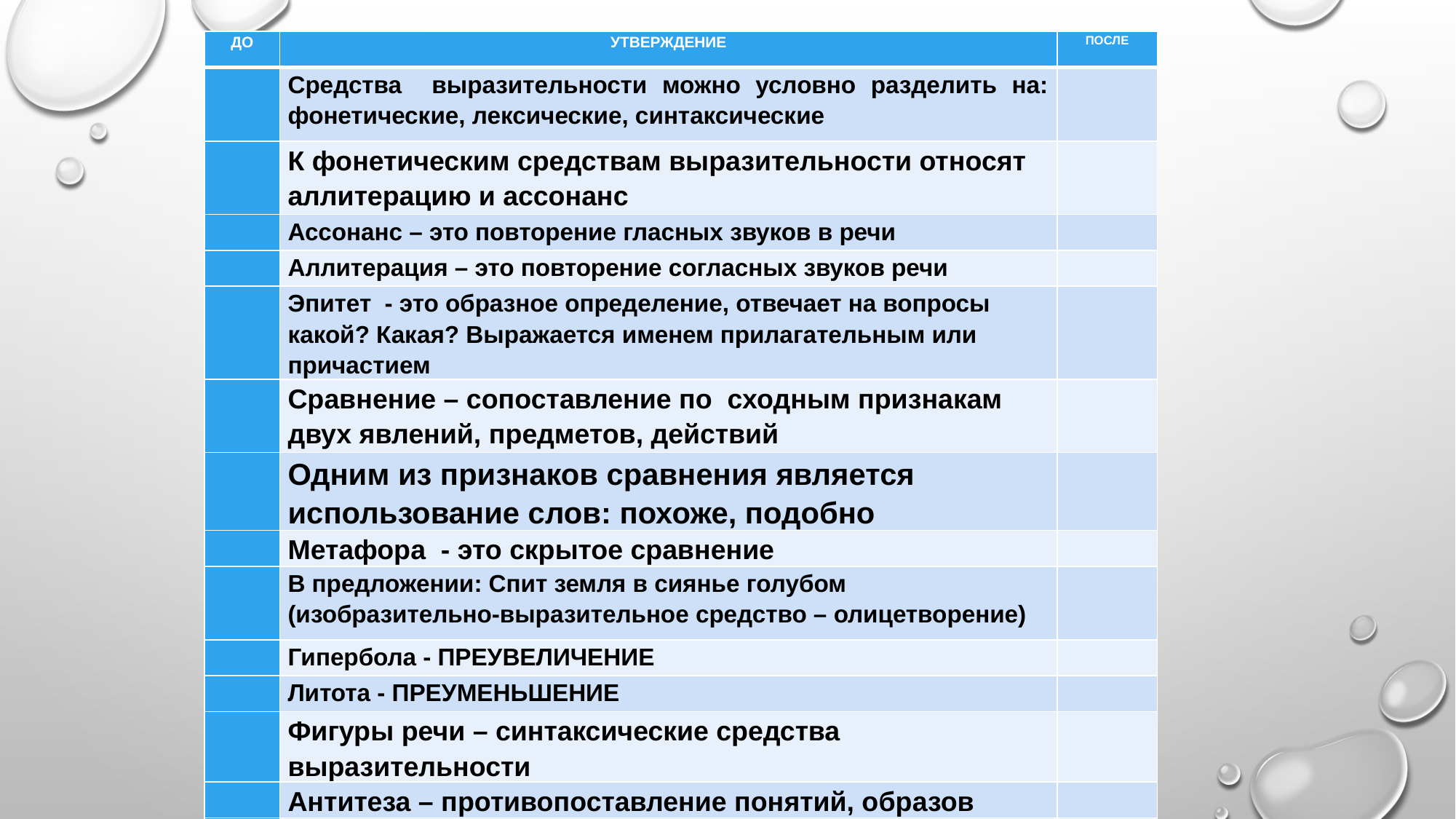

| ДО | УТВЕРЖДЕНИЕ | ПОСЛЕ |
| --- | --- | --- |
|  | Средства выразительности можно условно разделить на: фонетические, лексические, синтаксические |  |
|  | К фонетическим средствам выразительности относят аллитерацию и ассонанс |  |
|  | Ассонанс – это повторение гласных звуков в речи |  |
|  | Аллитерация – это повторение согласных звуков речи |  |
|  | Эпитет - это образное определение, отвечает на вопросы какой? Какая? Выражается именем прилагательным или причастием |  |
|  | Сравнение – сопоставление по сходным признакам двух явлений, предметов, действий |  |
|  | Одним из признаков сравнения является использование слов: похоже, подобно |  |
|  | Метафора - это скрытое сравнение |  |
|  | В предложении: Спит земля в сиянье голубом (изобразительно-выразительное средство – олицетворение) |  |
|  | Гипербола - ПРЕУВЕЛИЧЕНИЕ |  |
|  | Литота - ПРЕУМЕНЬШЕНИЕ |  |
|  | Фигуры речи – синтаксические средства выразительности |  |
|  | Антитеза – противопоставление понятий, образов |  |
|  | Риторический вопрос не требует ответа |  |